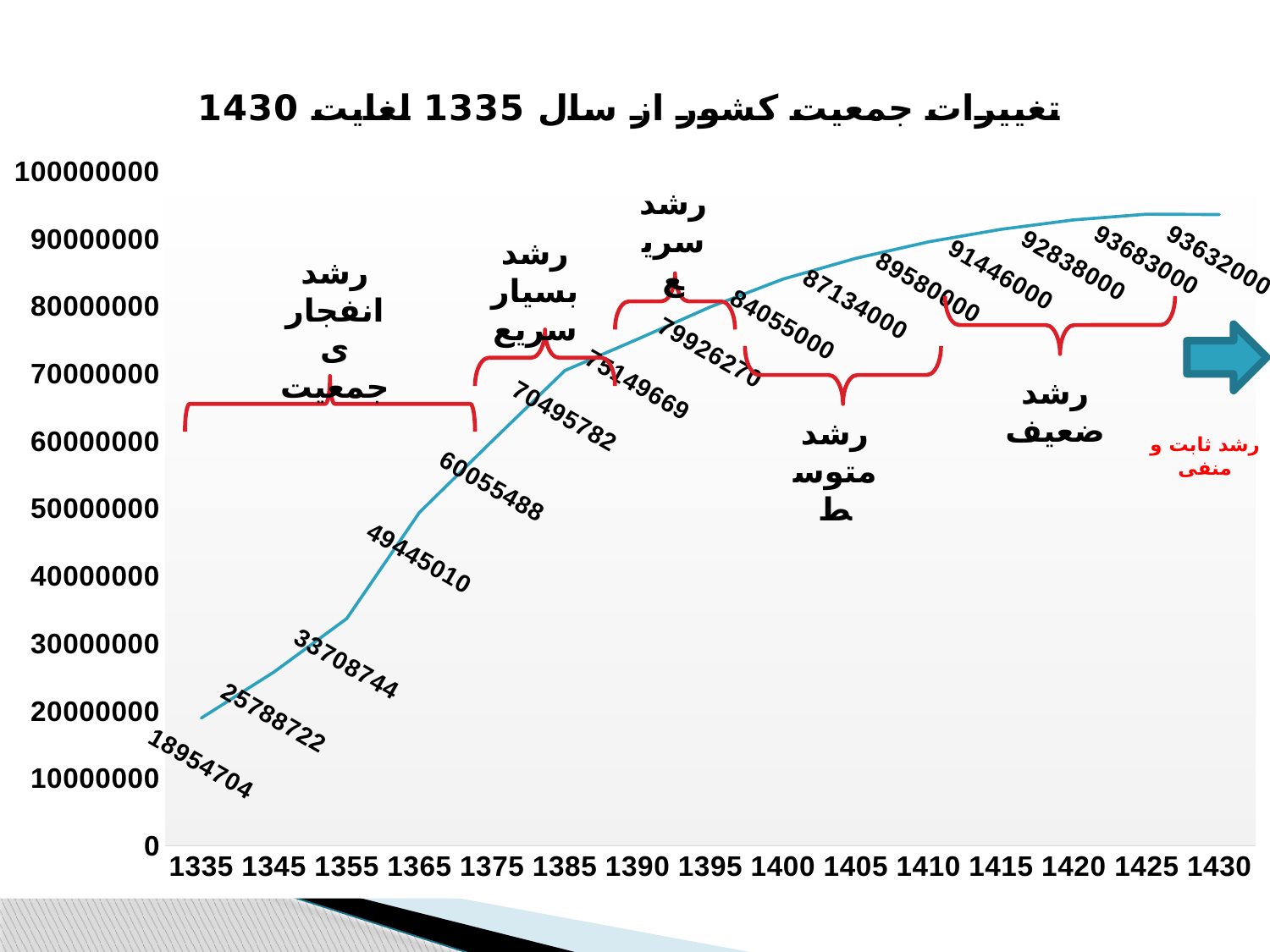

# جمعیت و رشد جمعیت

### Chart: تغییرات جمعیت کشور از سال 1335 لغایت 1430

| Category | نرخ رشد سالانه |
|---|---|
| 1335 | 18954704.0 |
| 1345 | 25788722.0 |
| 1355 | 33708744.0 |
| 1365 | 49445010.0 |
| 1375 | 60055488.0 |
| 1385 | 70495782.0 |
| 1390 | 75149669.0 |
| 1395 | 79926270.0 |
| 1400 | 84055000.0 |
| 1405 | 87134000.0 |
| 1410 | 89580000.0 |
| 1415 | 91446000.0 |
| 1420 | 92838000.0 |
| 1425 | 93683000.0 |
| 1430 | 93632000.0 |
رشد سریع

رشد بسیار سریع

رشد انفجاری جمعیت

رشد ضعیف
رشد متوسط
رشد ثابت و منفی